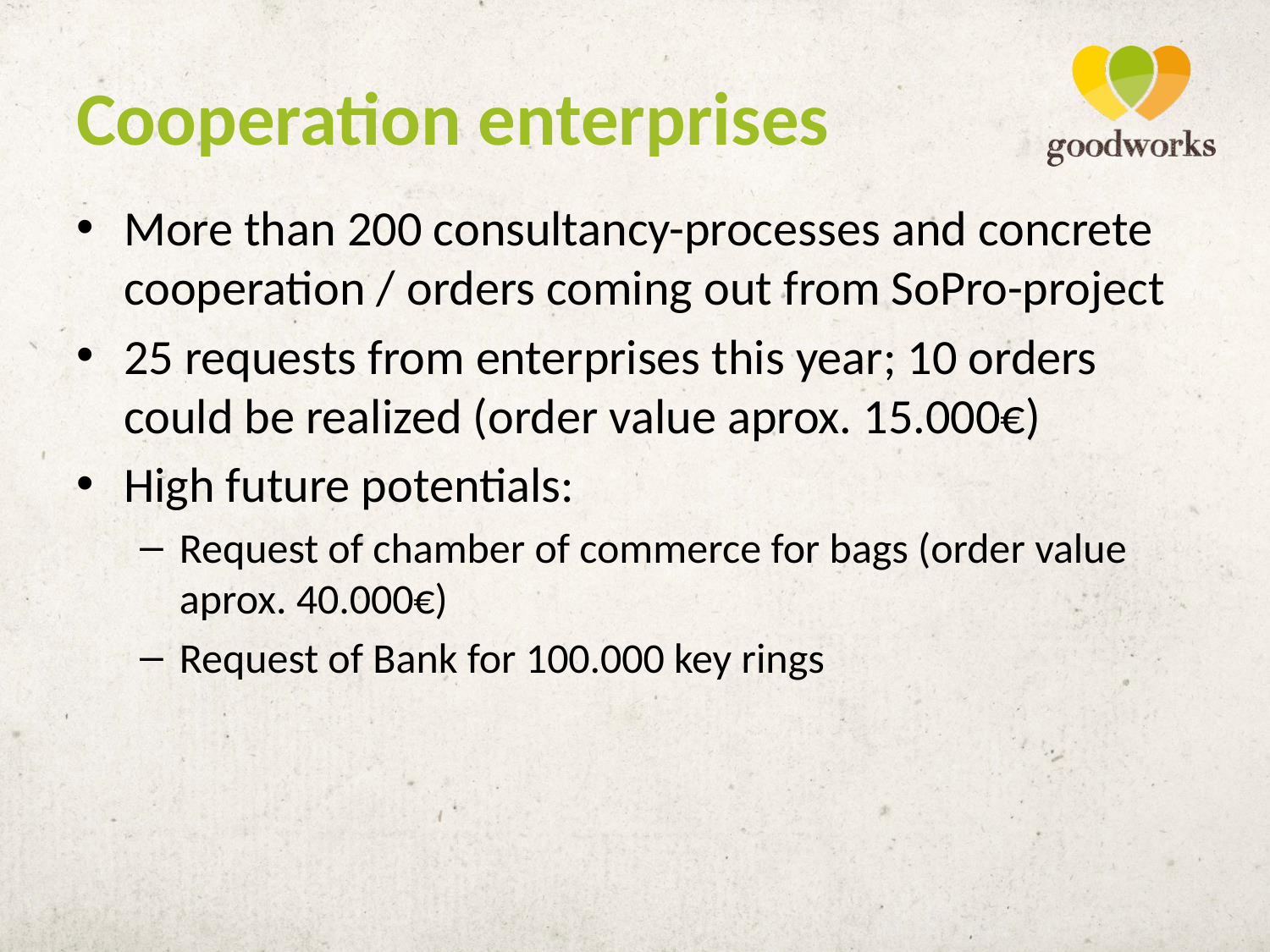

# Cooperation enterprises
More than 200 consultancy-processes and concrete cooperation / orders coming out from SoPro-project
25 requests from enterprises this year; 10 orders could be realized (order value aprox. 15.000€)
High future potentials:
Request of chamber of commerce for bags (order value aprox. 40.000€)
Request of Bank for 100.000 key rings